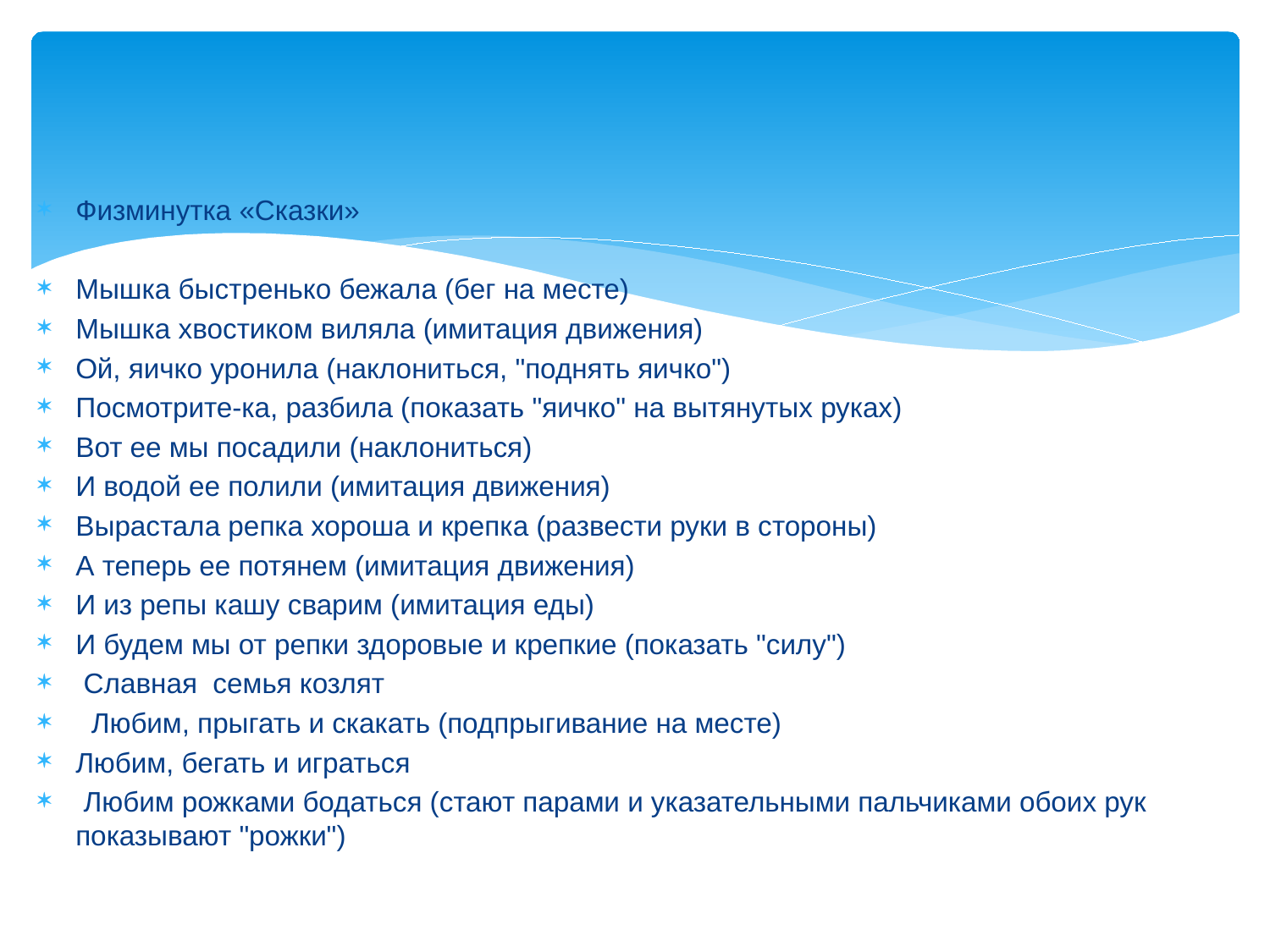

#
Физминутка «Сказки»

Мышка быстренько бежала (бег на месте)
Мышка хвостиком виляла (имитация движения)
Ой, яичко уронила (наклониться, "поднять яичко")
Посмотрите-ка, разбила (показать "яичко" на вытянутых руках)
Вот ее мы посадили (наклониться)
И водой ее полили (имитация движения)
Вырастала репка хороша и крепка (развести руки в стороны)
А теперь ее потянем (имитация движения)
И из репы кашу сварим (имитация еды)
И будем мы от репки здоровые и крепкие (показать "силу")
 Славная  семья козлят
  Любим, прыгать и скакать (подпрыгивание на месте)
Любим, бегать и играться
 Любим рожками бодаться (стают парами и указательными пальчиками обоих рук показывают "рожки")